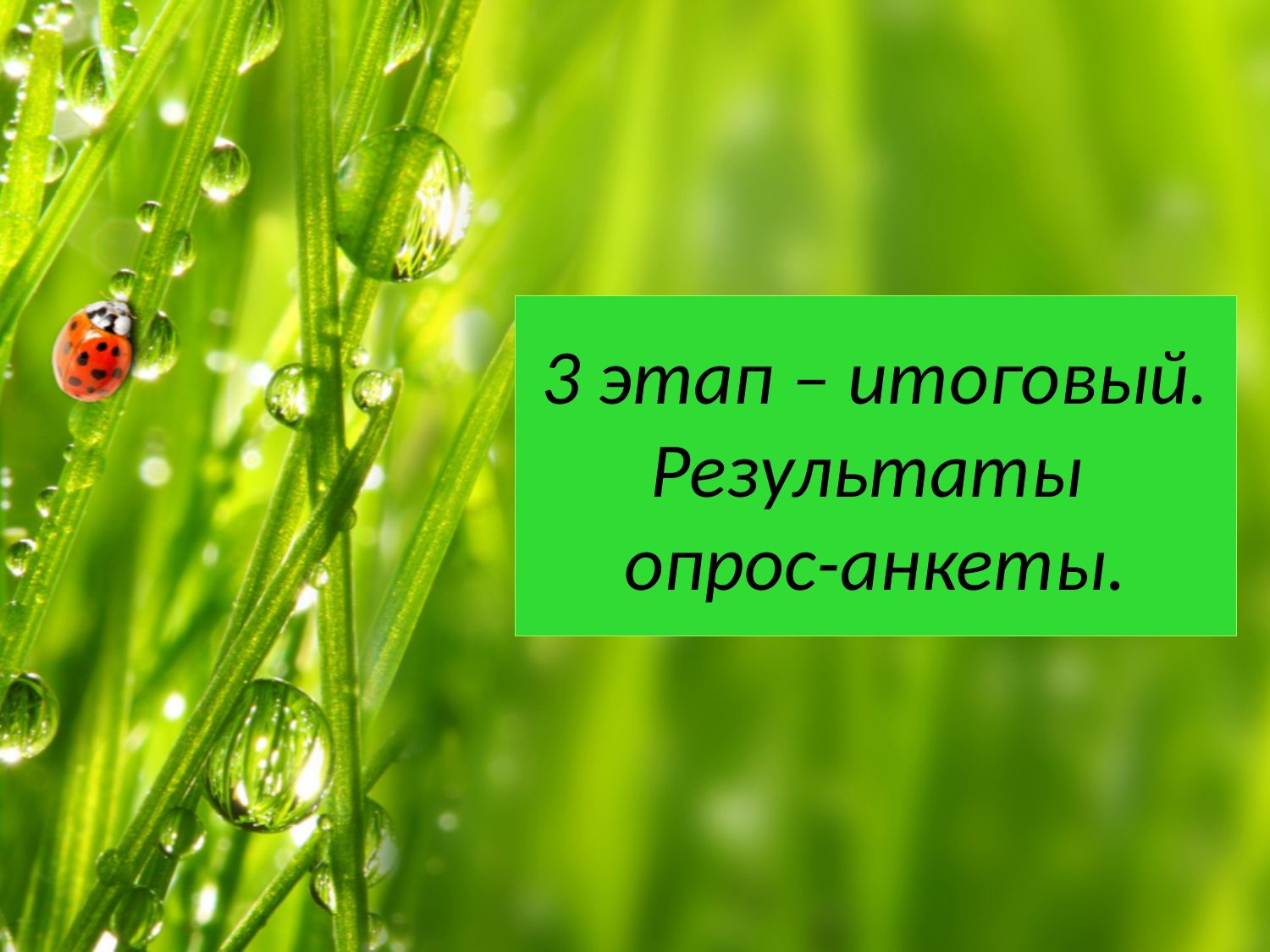

# 3 этап – итоговый. Результаты опрос-анкеты.